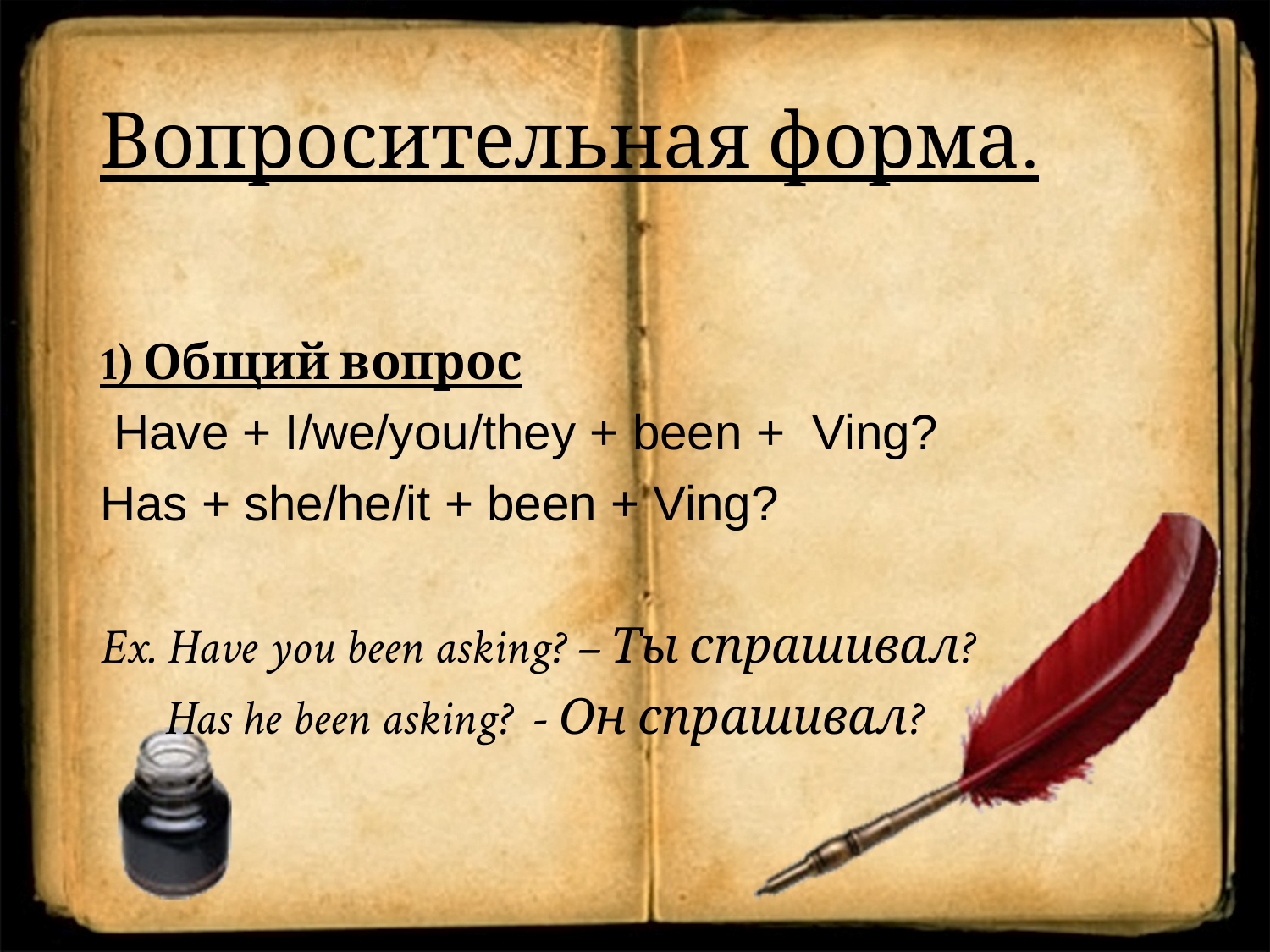

# Вопросительная форма.

1) Общий вопрос
 Have + I/we/you/they + been +  Ving?
Has + she/he/it + been + Ving?

Ex. Have you been asking? – Ты спрашивал?
      Has he been asking?  - Он спрашивал?